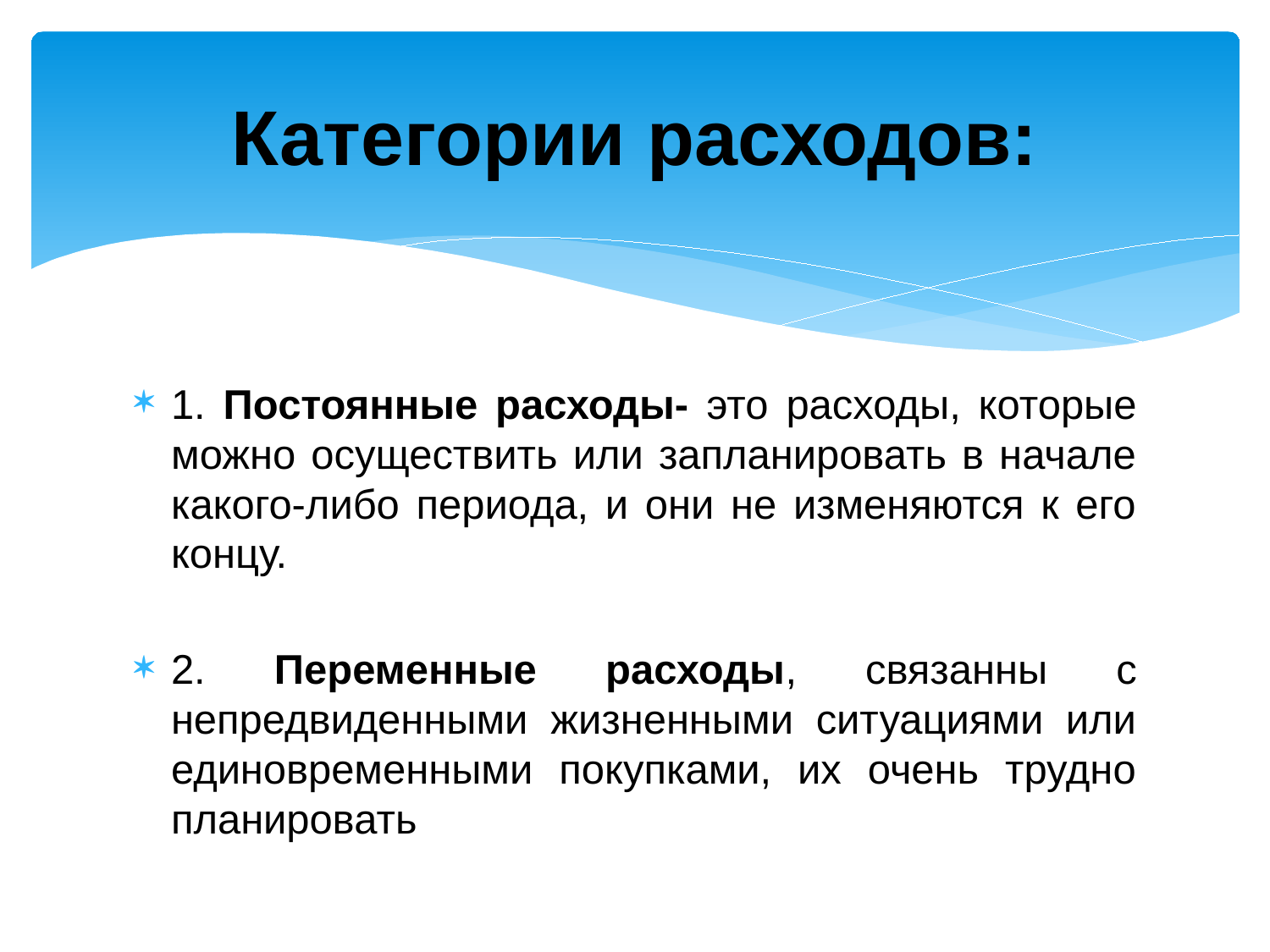

# Категории расходов:
1. Постоянные расходы- это расходы, которые можно осуществить или запланировать в начале какого-либо периода, и они не изменяются к его концу.

2. Переменные расходы, связанны с непредвиденными жизненными ситуациями или единовременными покупками, их очень трудно планировать